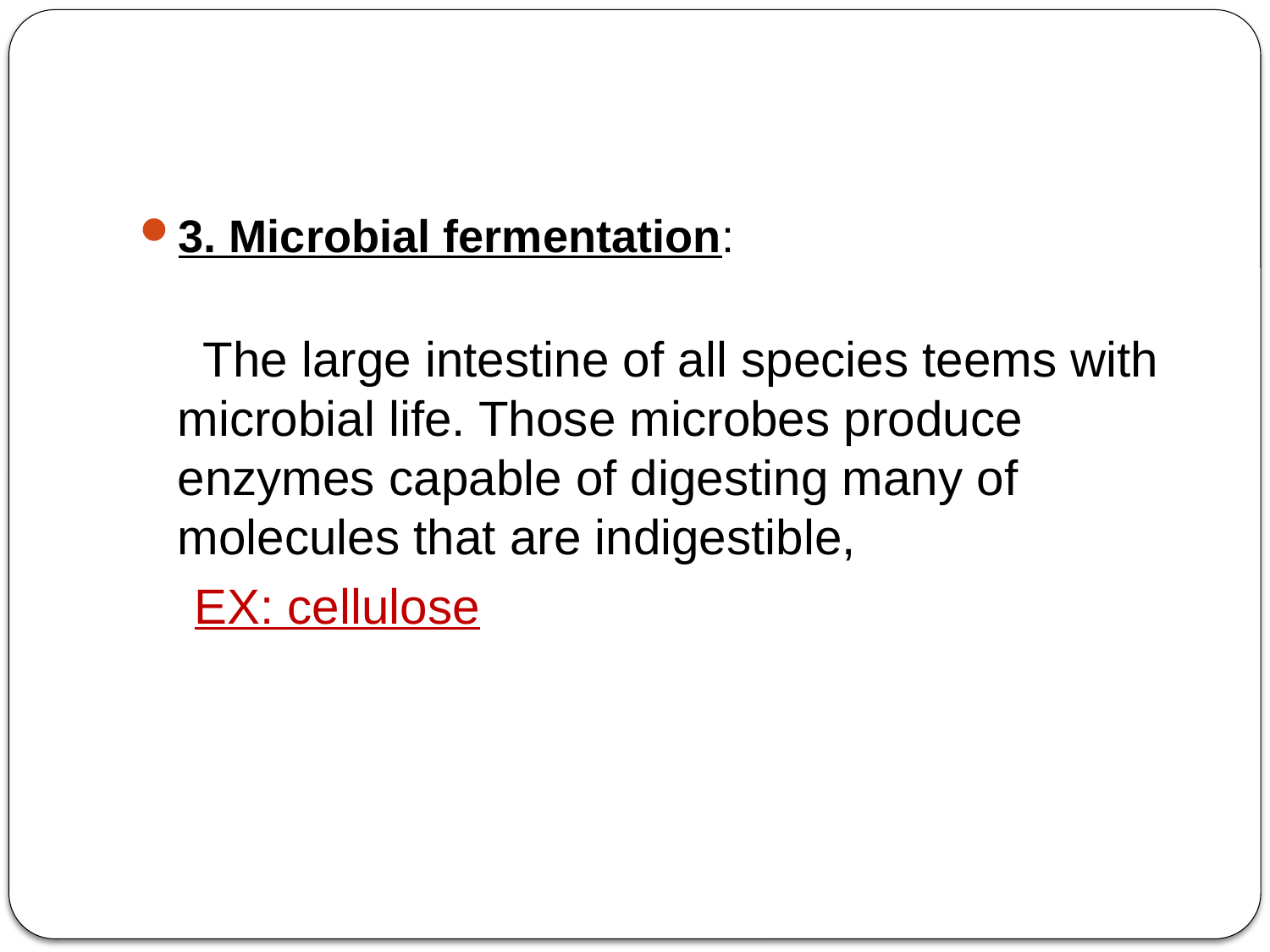

#
3. Microbial fermentation:
     The large intestine of all species teems with microbial life. Those microbes produce enzymes capable of digesting many of molecules that are indigestible,
    EX: cellulose